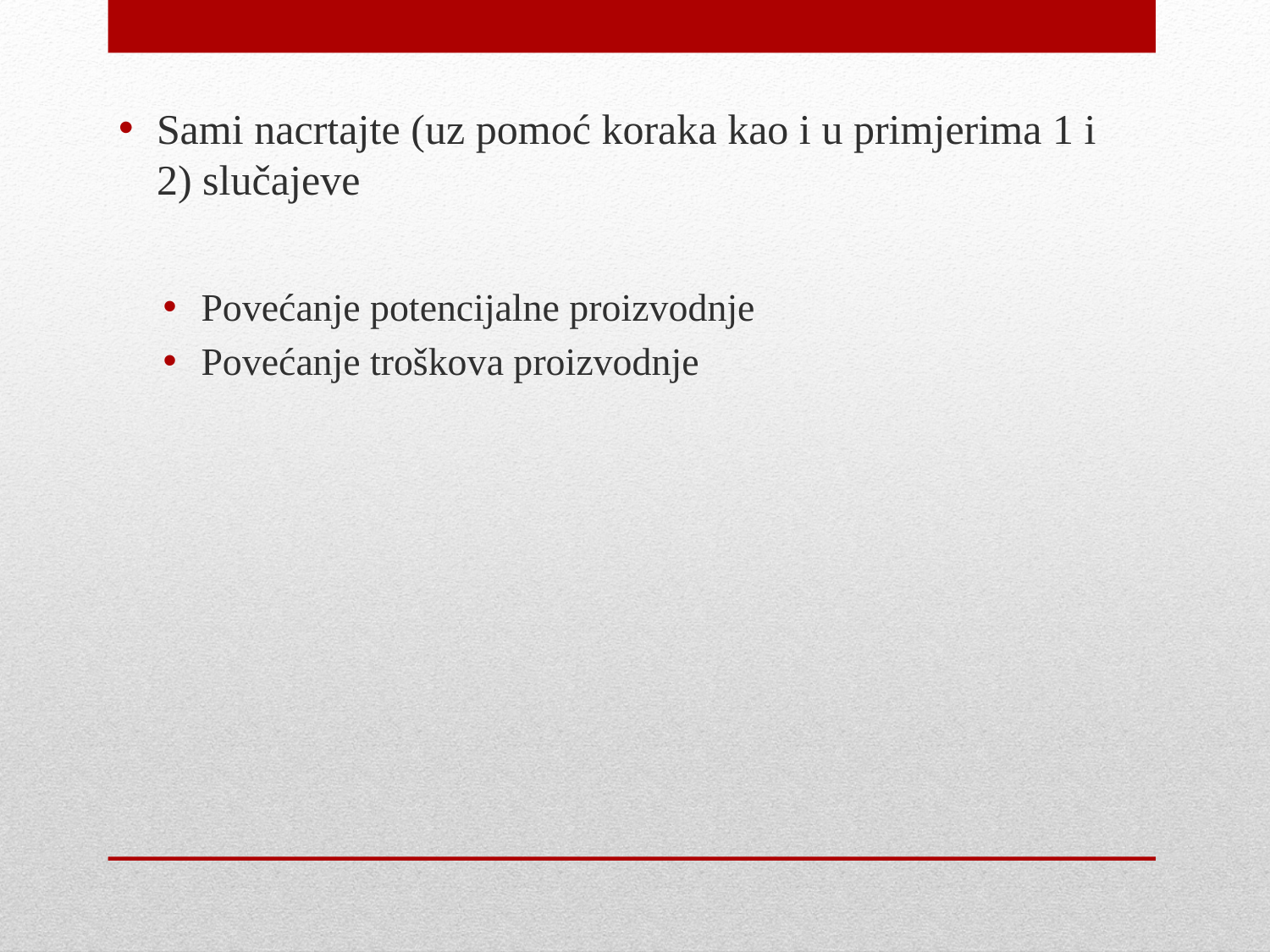

Sami nacrtajte (uz pomoć koraka kao i u primjerima 1 i 2) slučajeve

Povećanje potencijalne proizvodnje
Povećanje troškova proizvodnje